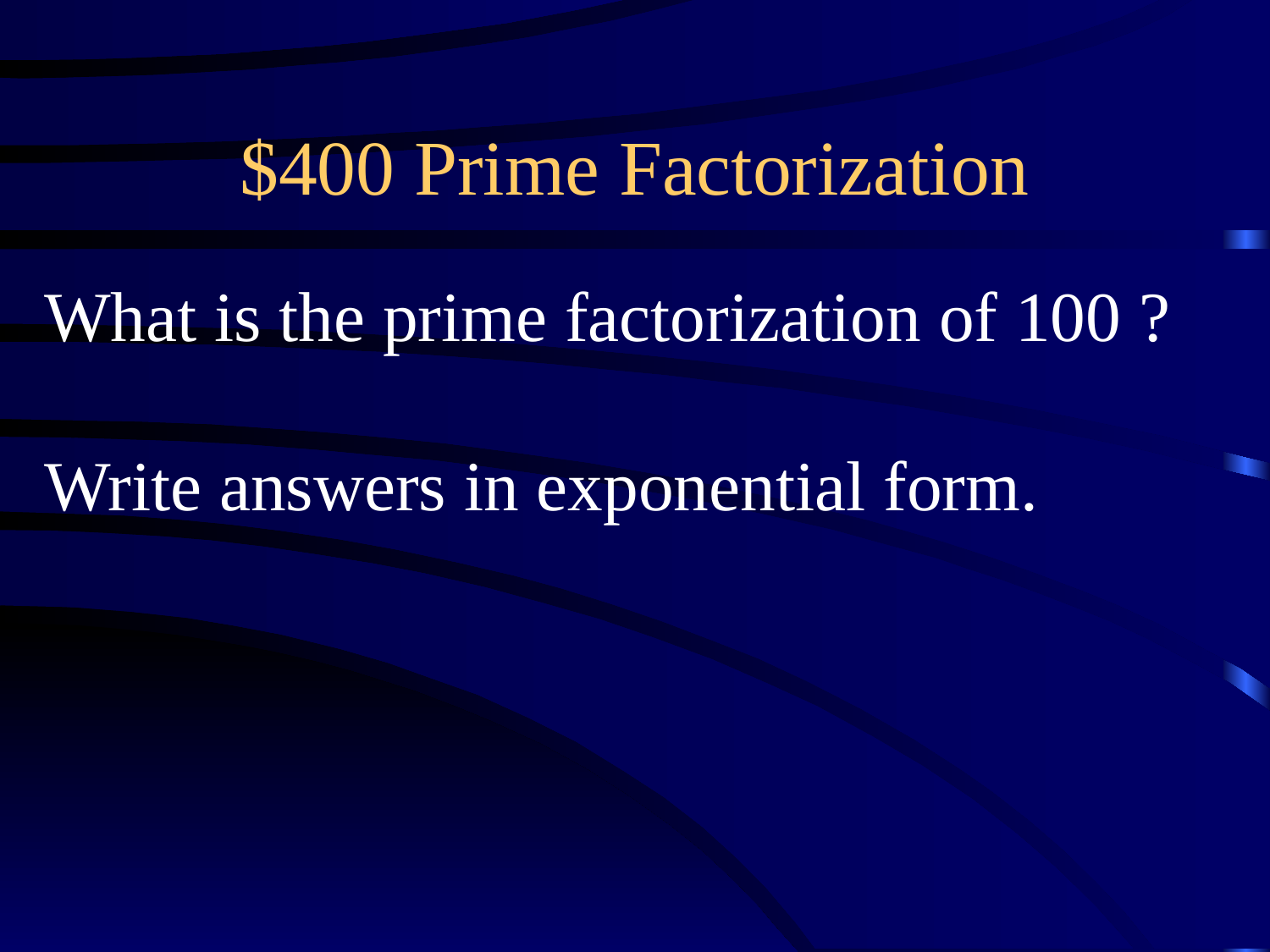

# $400 Prime Factorization
What is the prime factorization of 100 ?

Write answers in exponential form.